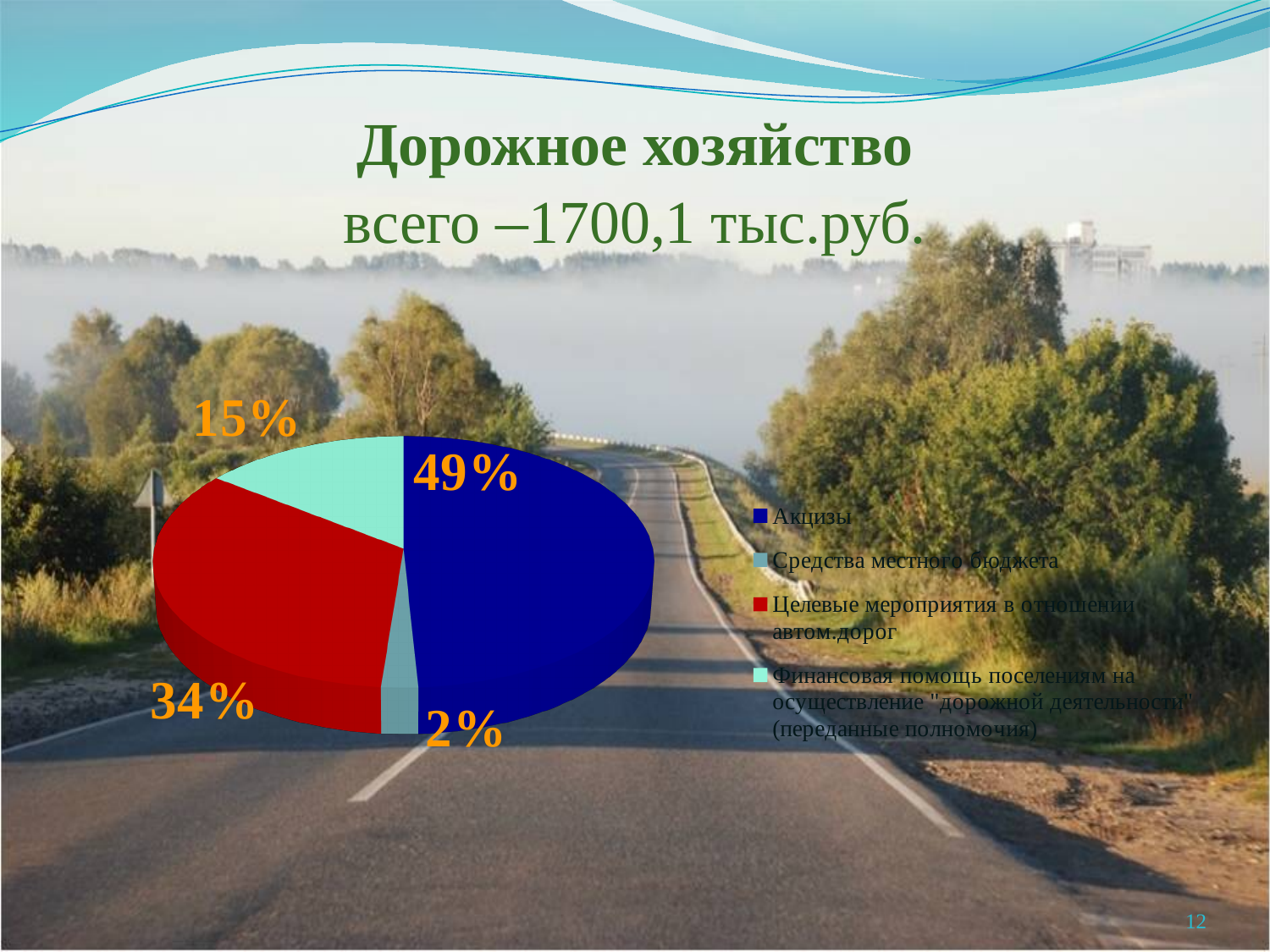

# Дорожное хозяйство всего –1700,1 тыс.руб.

[unsupported chart]

12